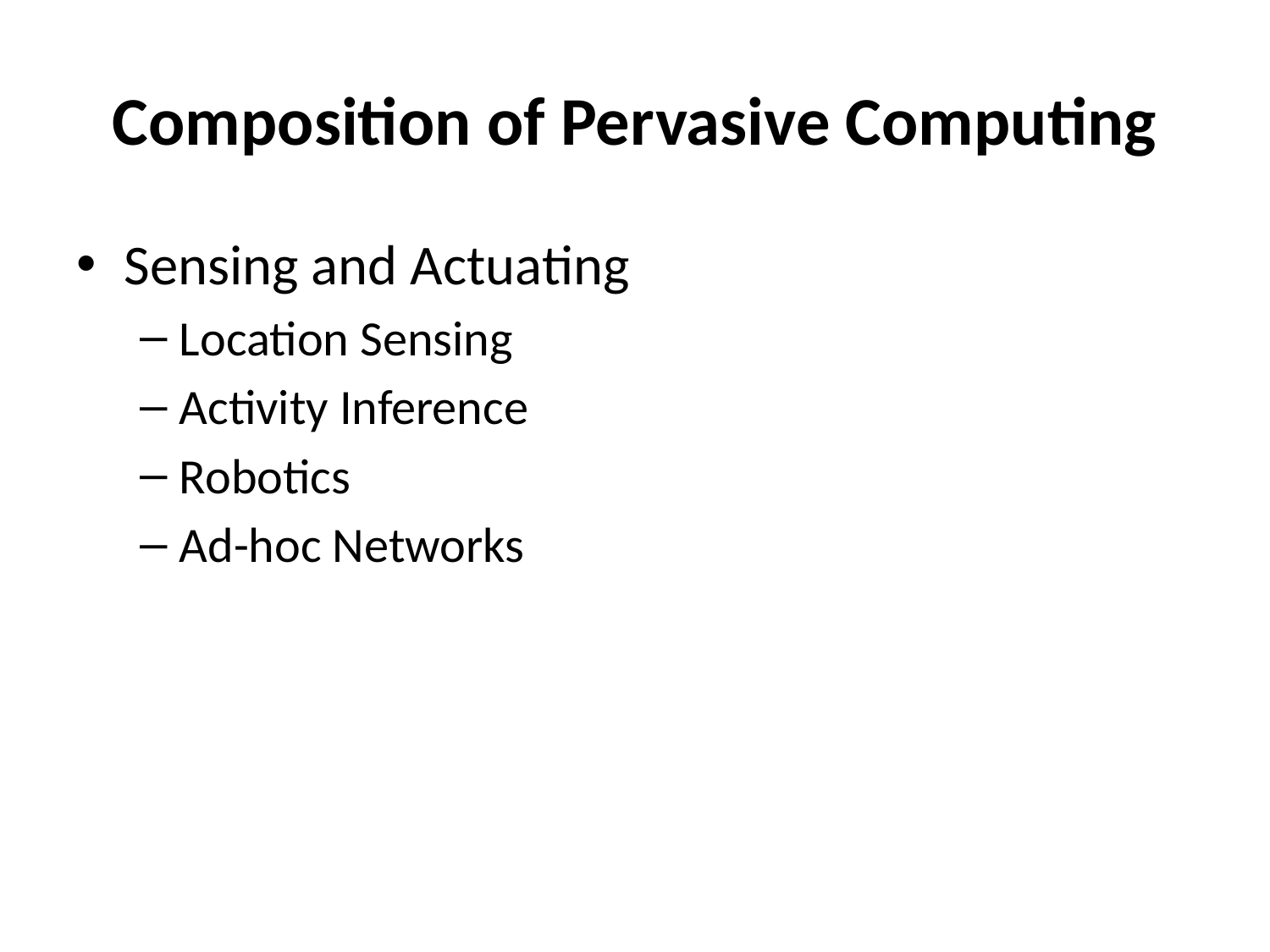

# Composition of Pervasive Computing
Sensing and Actuating
Location Sensing
Activity Inference
Robotics
Ad-hoc Networks